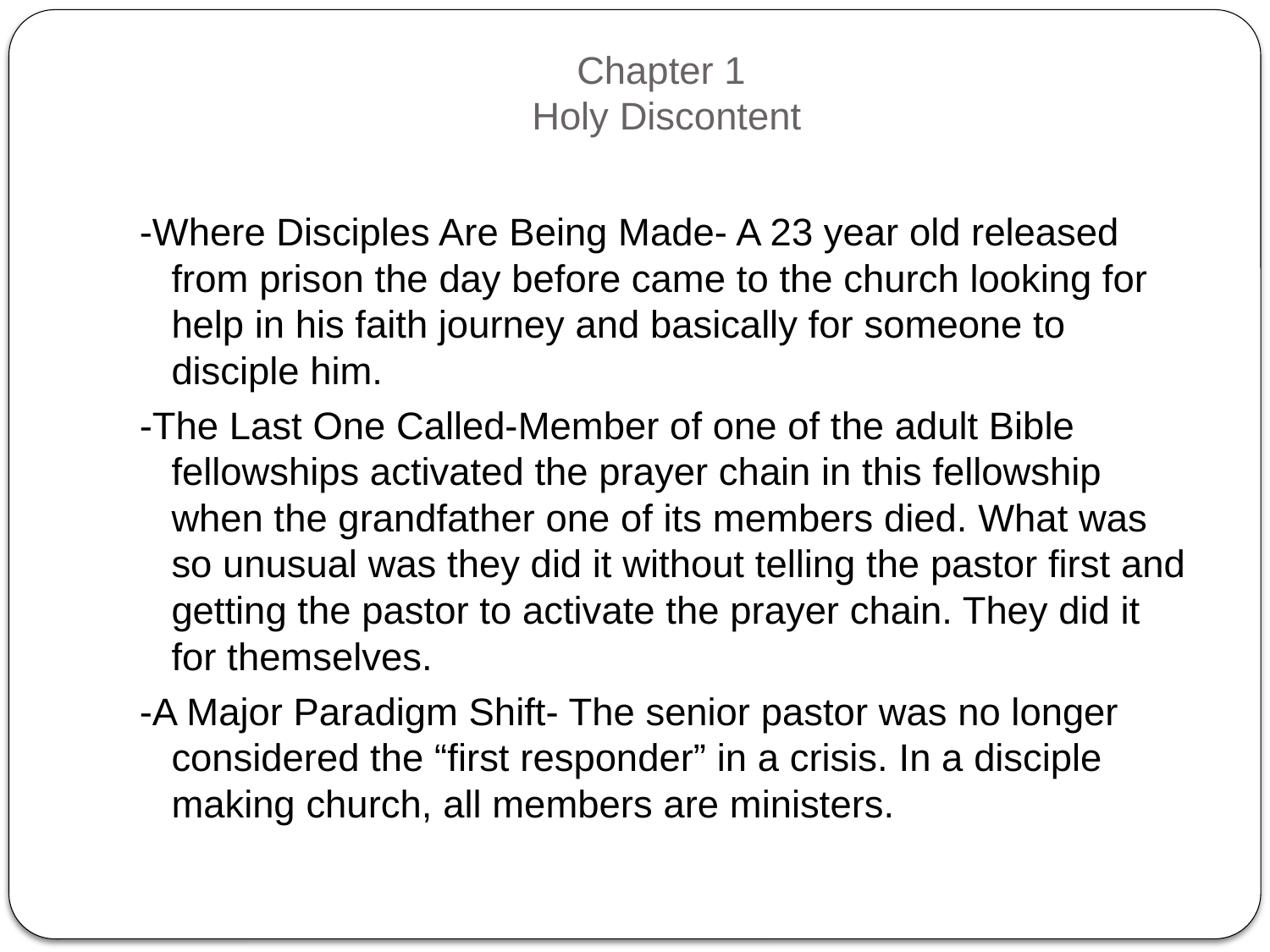

# Chapter 1 Holy Discontent
-Where Disciples Are Being Made- A 23 year old released from prison the day before came to the church looking for help in his faith journey and basically for someone to disciple him.
-The Last One Called-Member of one of the adult Bible fellowships activated the prayer chain in this fellowship when the grandfather one of its members died. What was so unusual was they did it without telling the pastor first and getting the pastor to activate the prayer chain. They did it for themselves.
-A Major Paradigm Shift- The senior pastor was no longer considered the “first responder” in a crisis. In a disciple making church, all members are ministers.